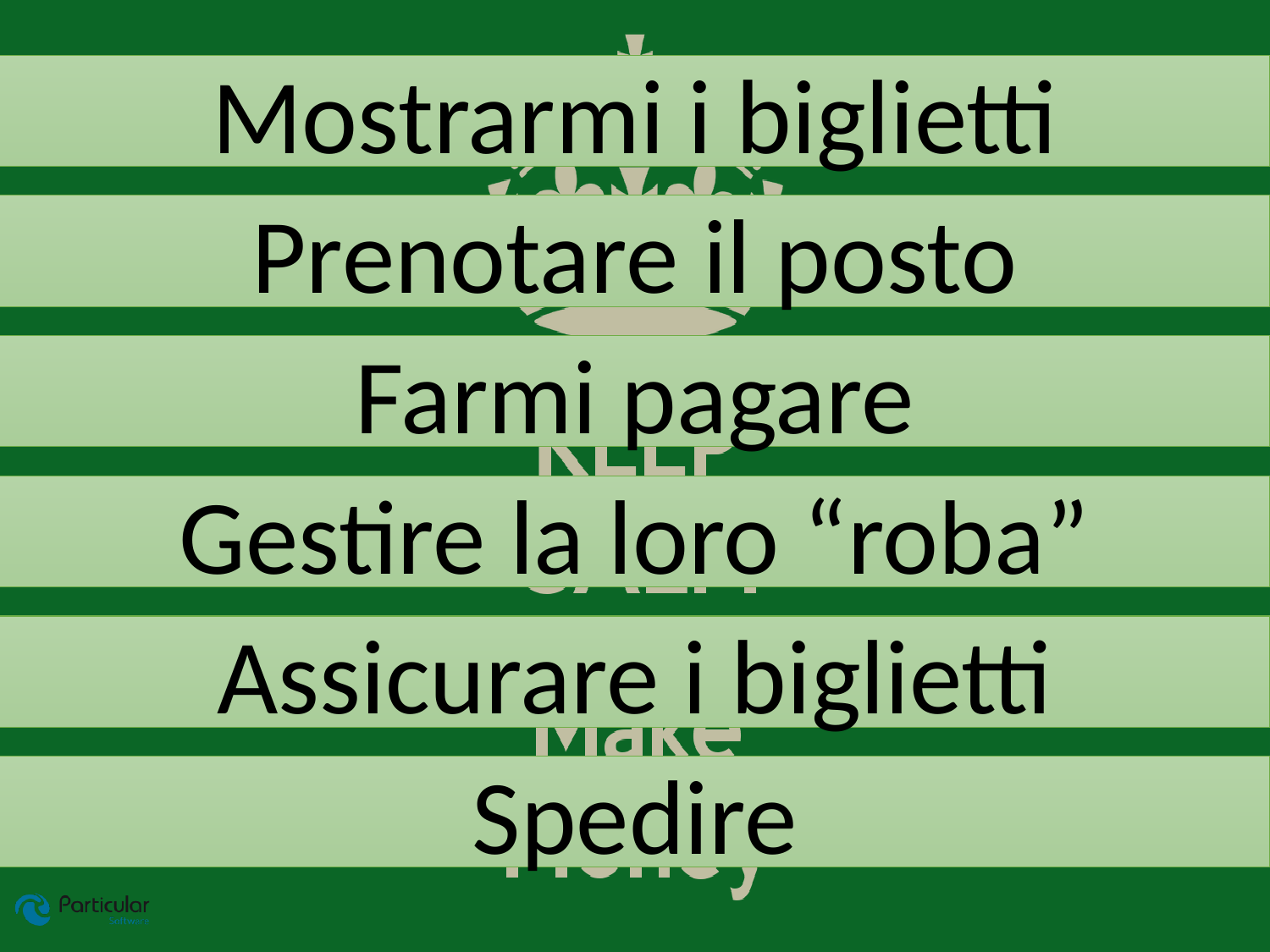

Mostrarmi i biglietti
Prenotare il posto
Farmi pagare
Gestire la loro “roba”
Assicurare i biglietti
Spedire